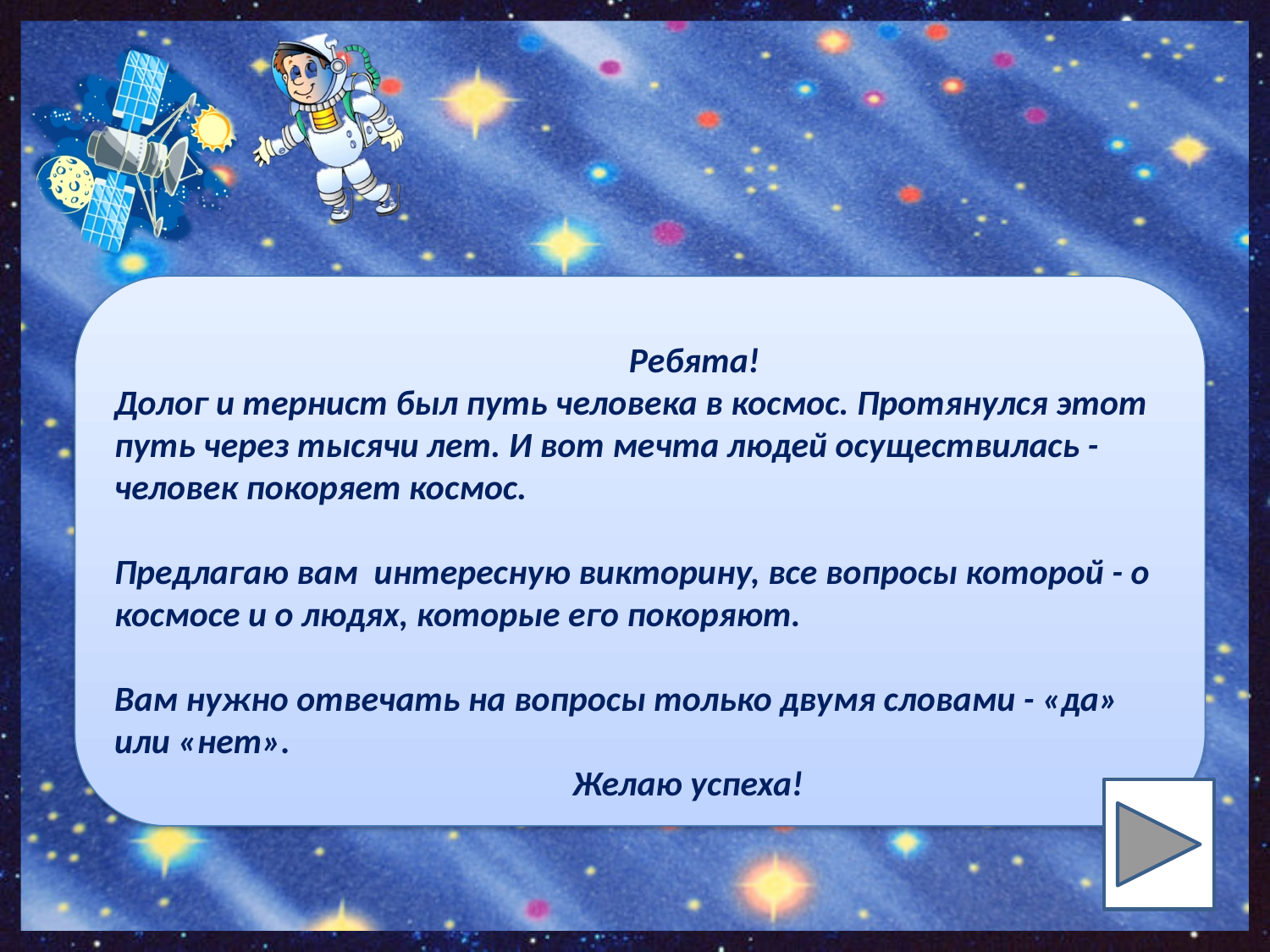

Ребята!
Долог и тернист был путь человека в космос. Протянулся этот путь через тысячи лет. И вот мечта людей осуществилась - человек покоряет космос.

Предлагаю вам  интересную викторину, все вопросы которой - о космосе и о людях, которые его покоряют.

Вам нужно отвечать на вопросы только двумя словами - «да» или «нет».
                                                         Желаю успеха!